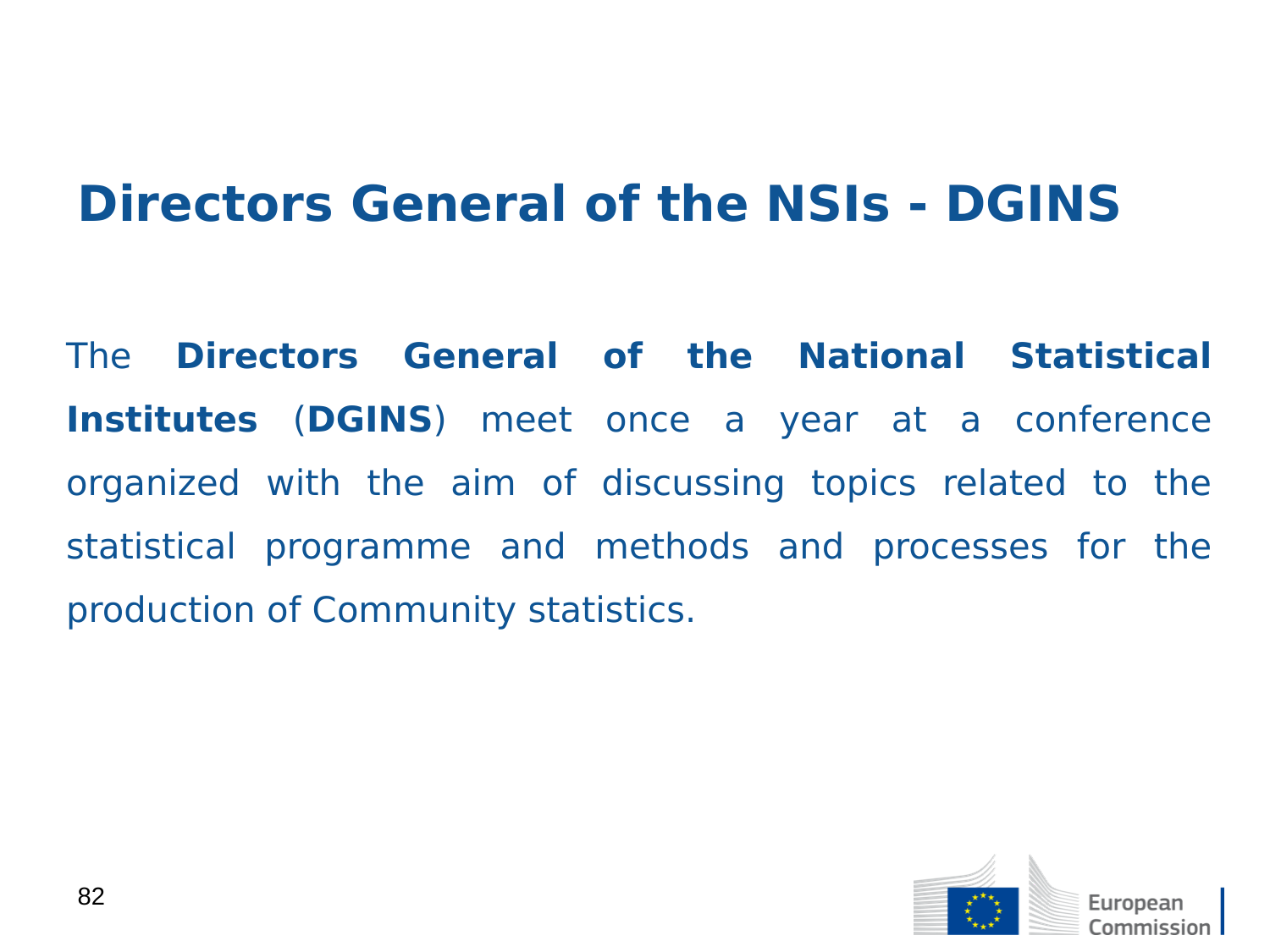

# Directors General of the NSIs - DGINS
The Directors General of the National Statistical Institutes (DGINS) meet once a year at a conference organized with the aim of discussing topics related to the statistical programme and methods and processes for the production of Community statistics.

82